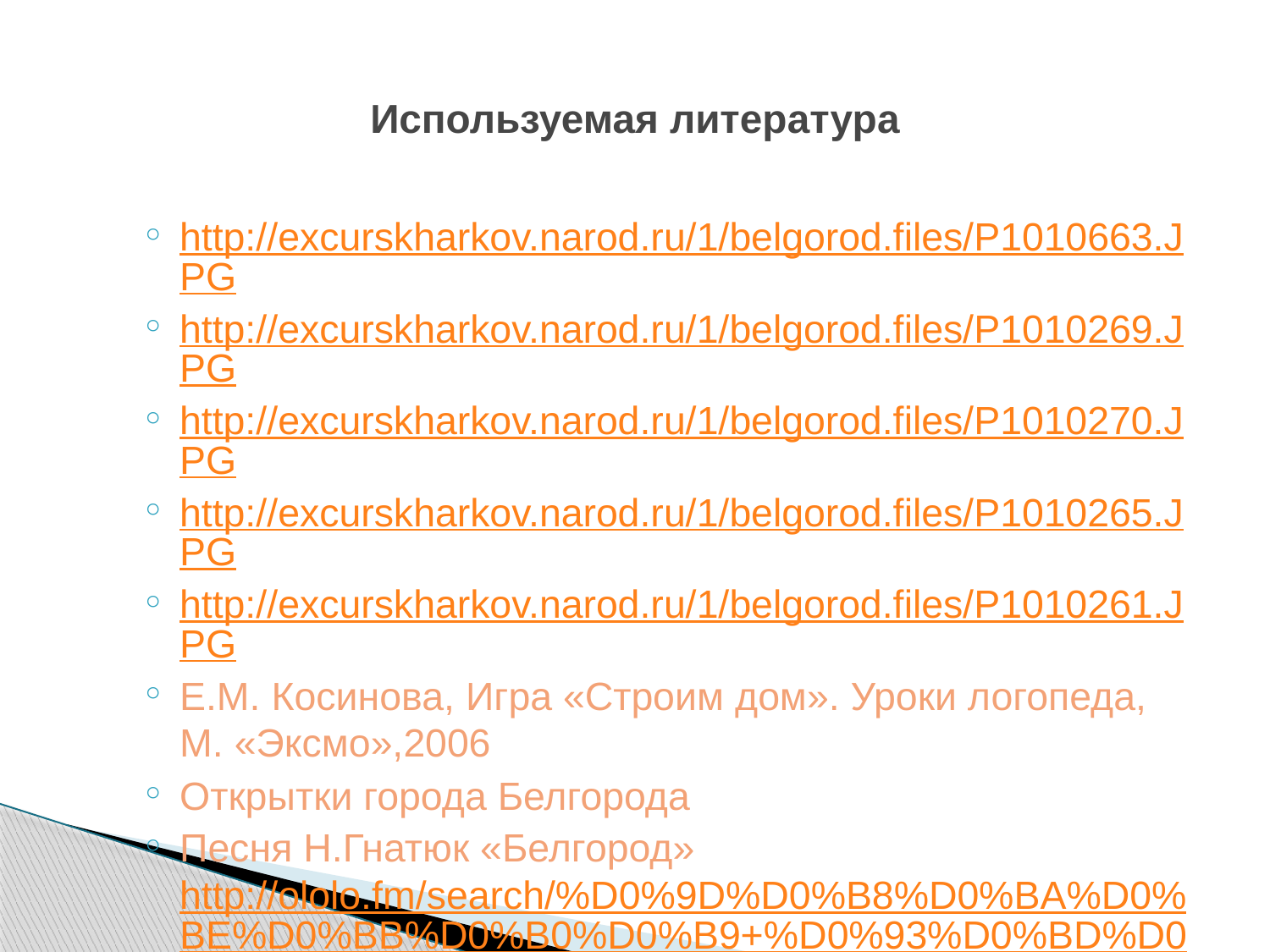

# Используемая литература
http://excurskharkov.narod.ru/1/belgorod.files/P1010663.JPG
http://excurskharkov.narod.ru/1/belgorod.files/P1010269.JPG
http://excurskharkov.narod.ru/1/belgorod.files/P1010270.JPG
http://excurskharkov.narod.ru/1/belgorod.files/P1010265.JPG
http://excurskharkov.narod.ru/1/belgorod.files/P1010261.JPG
Е.М. Косинова, Игра «Строим дом». Уроки логопеда, М. «Эксмо»,2006
Открытки города Белгорода
Песня Н.Гнатюк «Белгород» http://ololo.fm/search/%D0%9D%D0%B8%D0%BA%D0%BE%D0%BB%D0%B0%D0%B9+%D0%93%D0%BD%D0%B0%D1%82%D1%8E%D0%BA+%D0%91%D0%B5%D0%BB%D0%B3%D0%BE%D1%80%D0%BE%D0%B4
http://nsportal.ru/ap/literaturnoe-tvorchestvo/library/stikhotvorenie-nash-belgorod
http://picasaweb.google.com/lh/photo/oxen7zI_qrBWwr0m4dt0gw?feat=embedwebsite